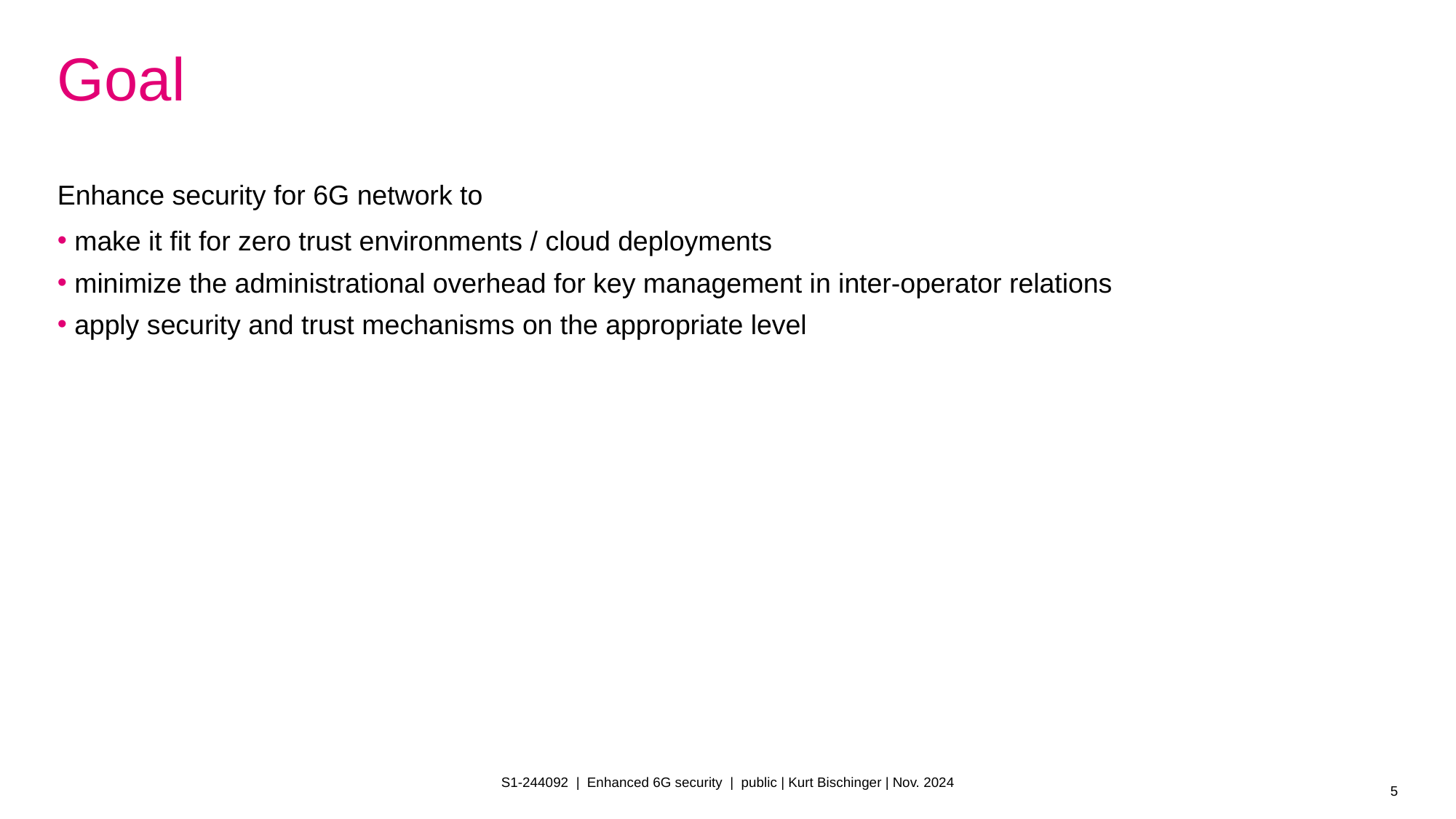

# Goal
Enhance security for 6G network to
make it fit for zero trust environments / cloud deployments
minimize the administrational overhead for key management in inter-operator relations
apply security and trust mechanisms on the appropriate level
S1-244092  |  Enhanced 6G security  |  public | Kurt Bischinger | Nov. 2024
5